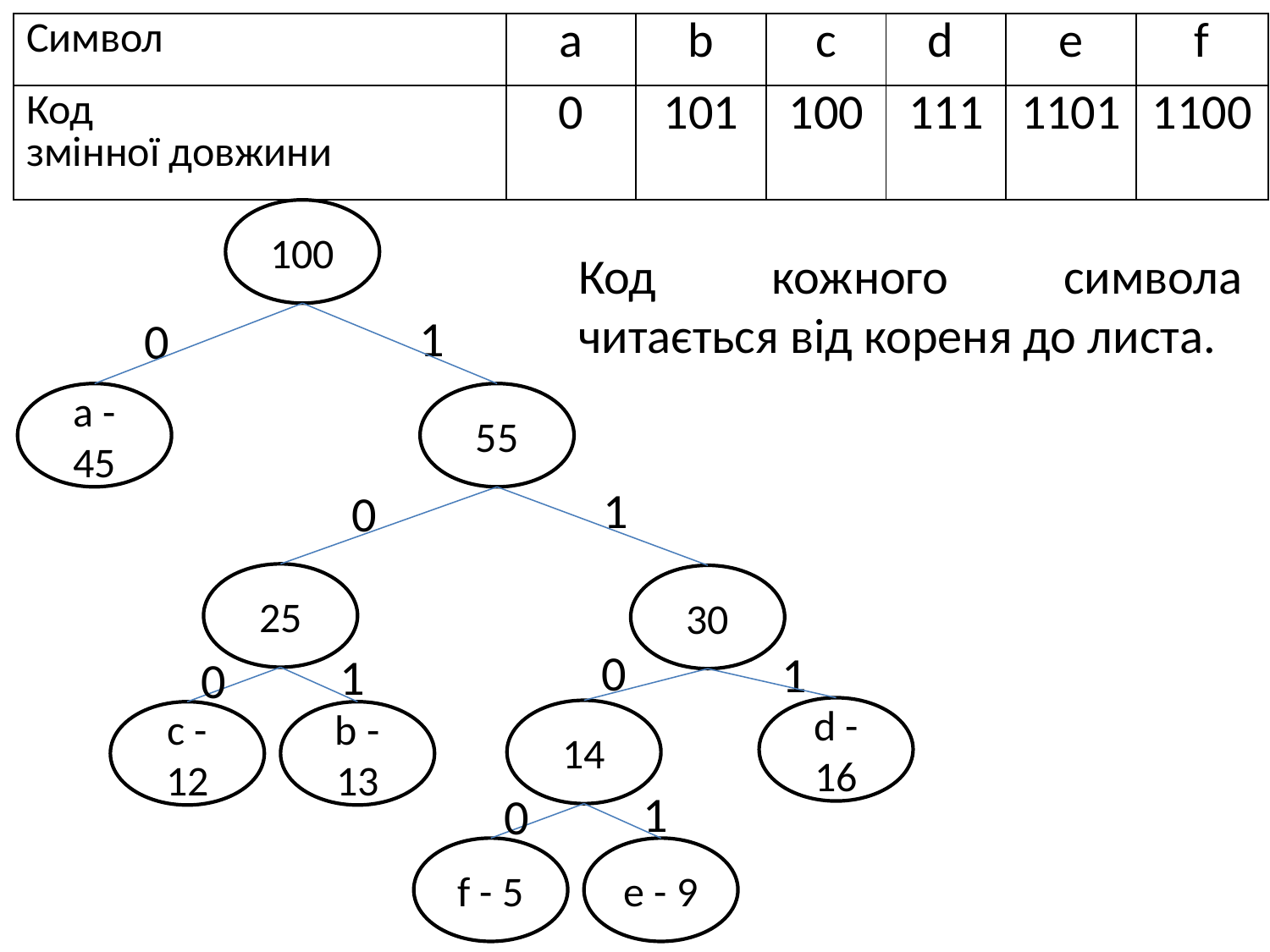

| Символ | a | b | c | d | e | f |
| --- | --- | --- | --- | --- | --- | --- |
| Код змінної довжини | 0 | 101 | 100 | 111 | 1101 | 1100 |
100
1
0
1
0
25
c - 12
b - 13
1
0
55
30
0
1
14
f - 5
e - 9
1
0
d - 16
а - 45
Код кожного символа читається від кореня до листа.